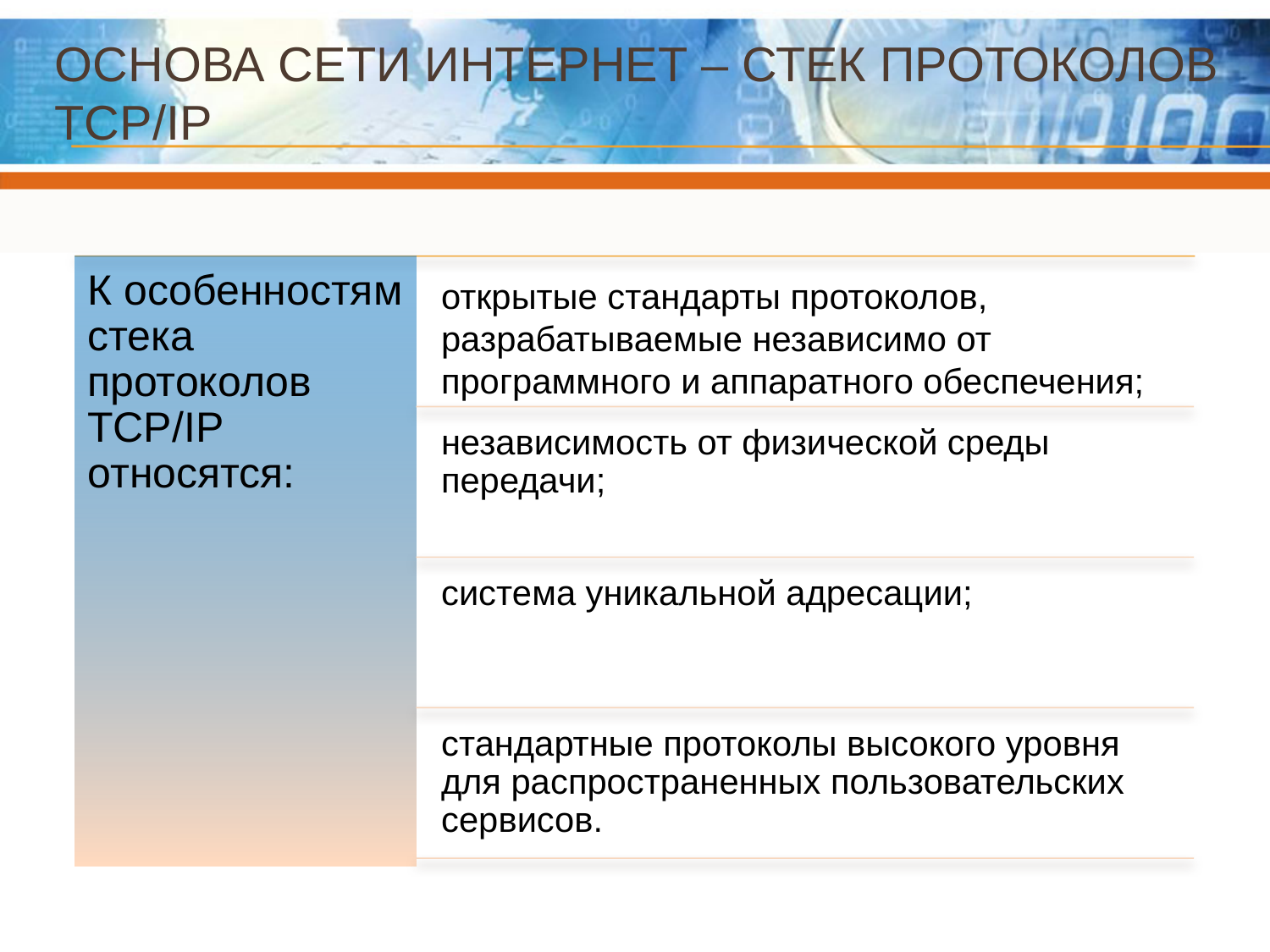

# Основа сети интернет – стек протоколов tcp/ip

К особенностям стека протоколов TCP/IP относятся:
открытые стандарты протоколов, разрабатываемые независимо от программного и аппаратного обеспечения;

независимость от физической среды передачи;

система уникальной адресации;

стандартные протоколы высокого уровня для распространенных пользовательских сервисов.